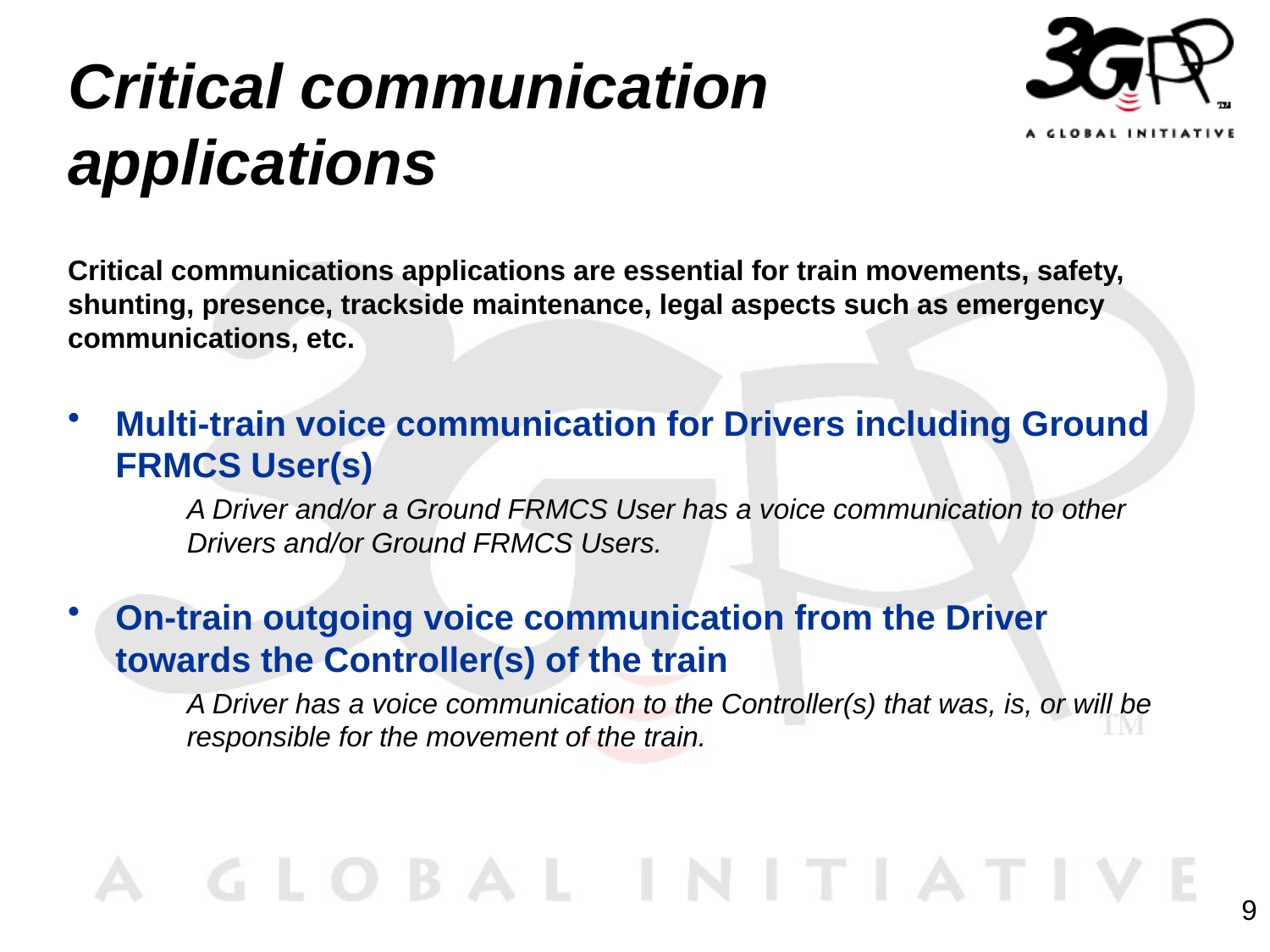

# Critical communication applications
Critical communications applications are essential for train movements, safety, shunting, presence, trackside maintenance, legal aspects such as emergency communications, etc.

Multi-train voice communication for Drivers including Ground FRMCS User(s)
A Driver and/or a Ground FRMCS User has a voice communication to other Drivers and/or Ground FRMCS Users.

On-train outgoing voice communication from the Driver towards the Controller(s) of the train
A Driver has a voice communication to the Controller(s) that was, is, or will be responsible for the movement of the train.
9